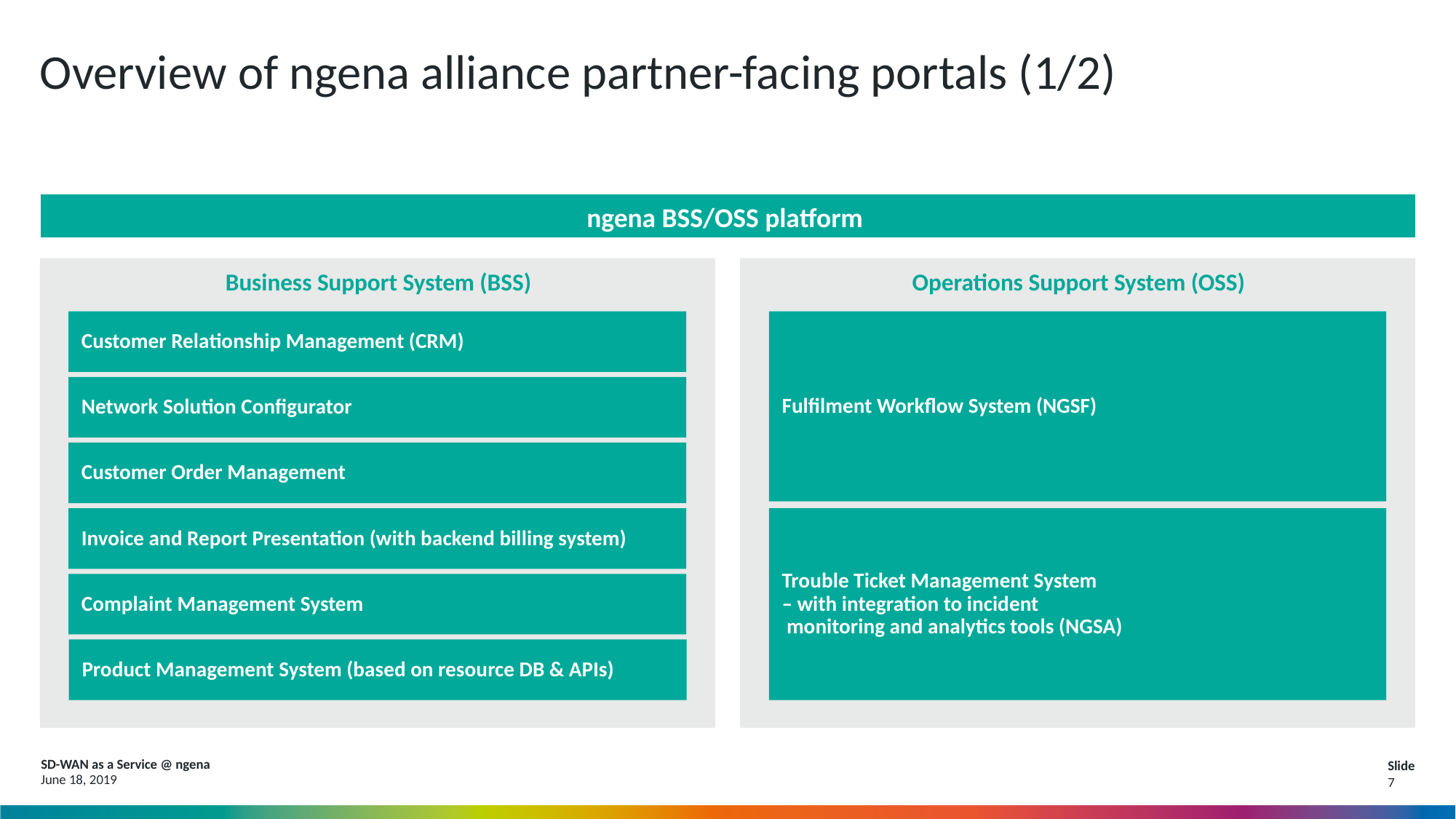

# Overview of ngena alliance partner-facing portals (1/2)
ngena BSS/OSS platform
Business Support System (BSS)
Operations Support System (OSS)
Customer Relationship Management (CRM)
Network Solution Configurator
Customer Order Management
Invoice and Report Presentation (with backend billing system)
Complaint Management System
Product Management System (based on resource DB & APIs)
Fulfilment Workflow System (NGSF)
Trouble Ticket Management System
– with integration to incident
 monitoring and analytics tools (NGSA)
SD-WAN as a Service @ ngena
Slide
7
June 18, 2019